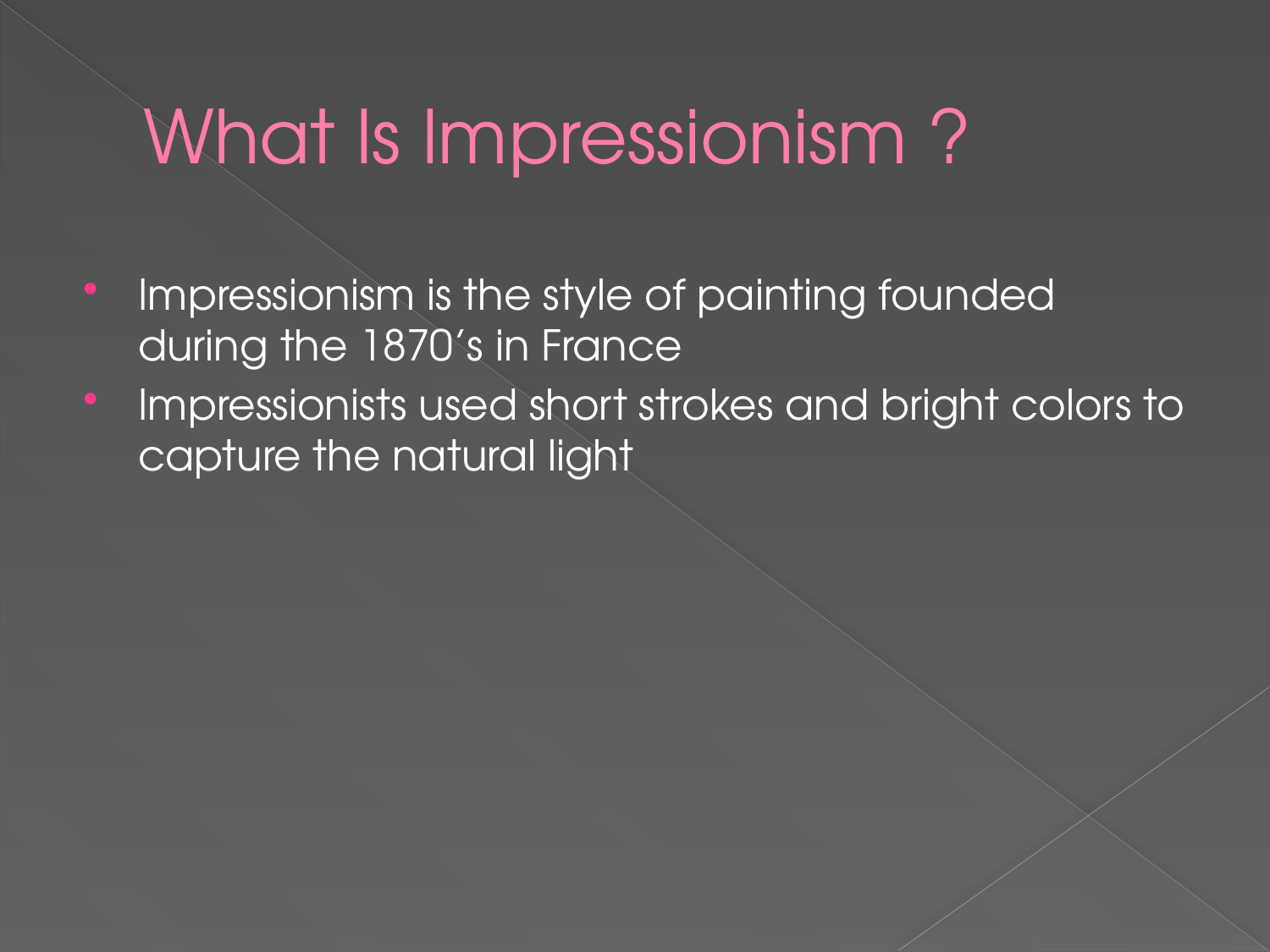

# What Is Impressionism ?
Impressionism is the style of painting founded during the 1870’s in France
Impressionists used short strokes and bright colors to capture the natural light